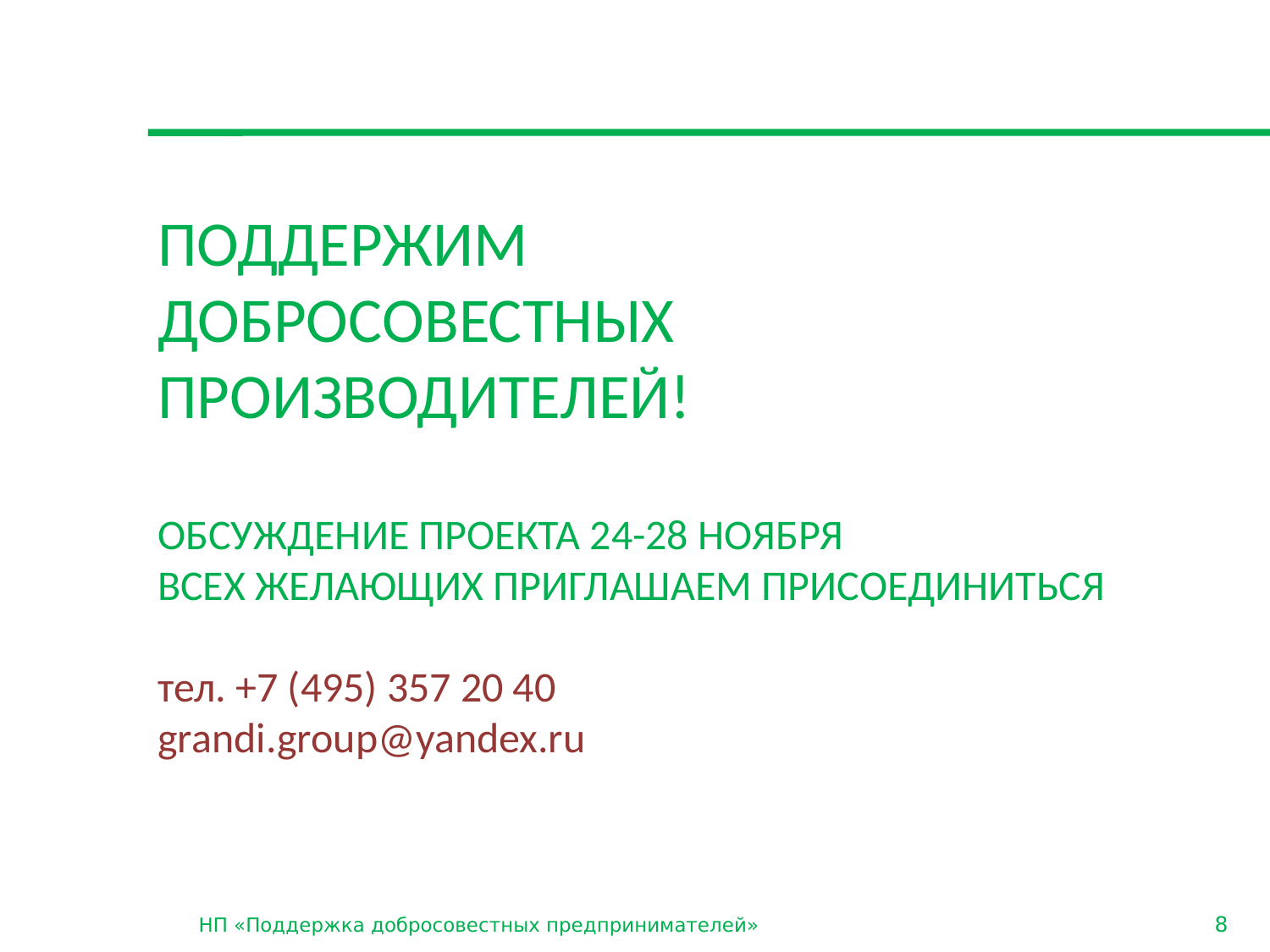

ПОДДЕРЖИМ
ДОБРОСОВЕСТНЫХ
ПРОИЗВОДИТЕЛЕЙ!

ОБСУЖДЕНИЕ ПРОЕКТА 24-28 НОЯБРЯ
ВСЕХ ЖЕЛАЮЩИХ ПРИГЛАШАЕМ ПРИСОЕДИНИТЬСЯ

тел. +7 (495) 357 20 40
grandi.group@yandex.ru